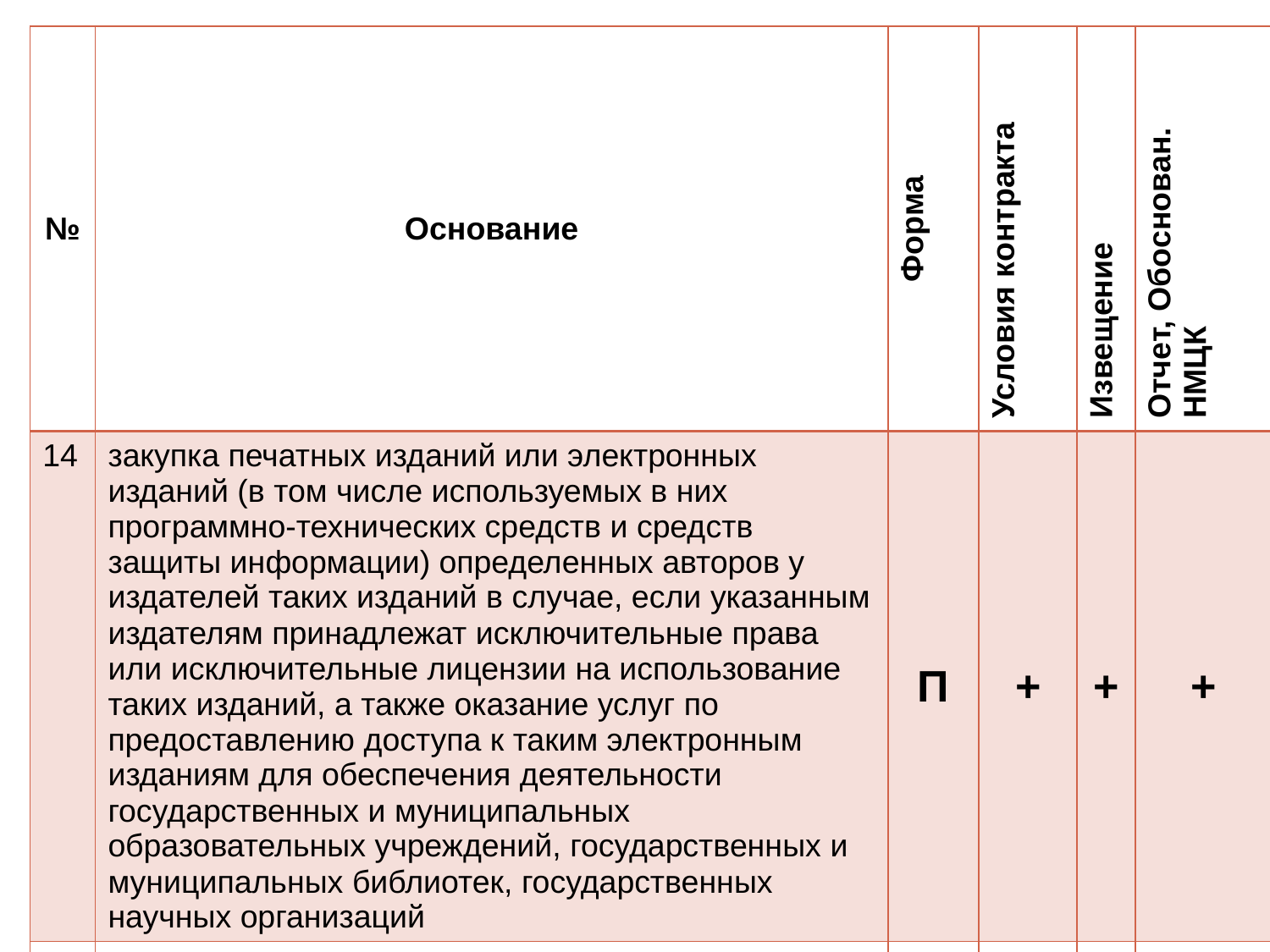

| № | Основание | Форма | Условия контракта | Извещение | Отчет, Обоснован. НМЦК |
| --- | --- | --- | --- | --- | --- |
| 14 | закупка печатных изданий или электронных изданий (в том числе используемых в них программно-технических средств и средств защиты информации) определенных авторов у издателей таких изданий в случае, если указанным издателям принадлежат исключительные права или исключительные лицензии на использование таких изданий, а также оказание услуг по предоставлению доступа к таким электронным изданиям для обеспечения деятельности государственных и муниципальных образовательных учреждений, государственных и муниципальных библиотек, государственных научных организаций | П | + | + | + |
| 15 | на посещение зоопарка, театра, кинотеатра, концерта, цирка, музея, выставки или спортивного мероприятия | П,У | - | - | - |
| 16 | заключение контракта на оказание услуг по участию в мероприятии, проводимом для нужд нескольких заказчиков, с поставщиком (подрядчиком, исполнителем), который определен заказчиком, являющимся организатором такого мероприятия | П,У | + | + | - |